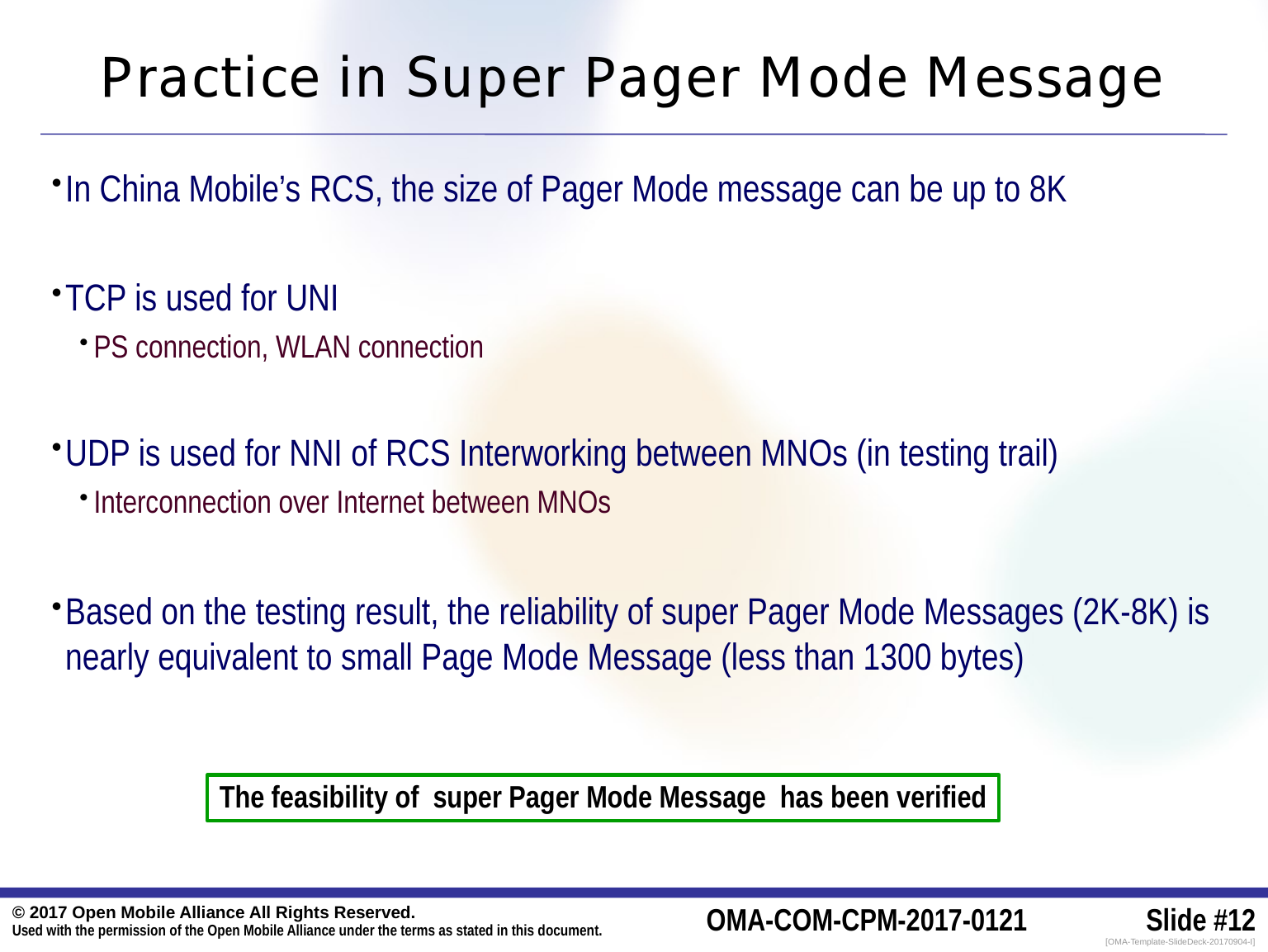

# Practice in Super Pager Mode Message
In China Mobile’s RCS, the size of Pager Mode message can be up to 8K

TCP is used for UNI
PS connection, WLAN connection

UDP is used for NNI of RCS Interworking between MNOs (in testing trail)
Interconnection over Internet between MNOs

Based on the testing result, the reliability of super Pager Mode Messages (2K-8K) is nearly equivalent to small Page Mode Message (less than 1300 bytes)
The feasibility of  super Pager Mode Message  has been verified